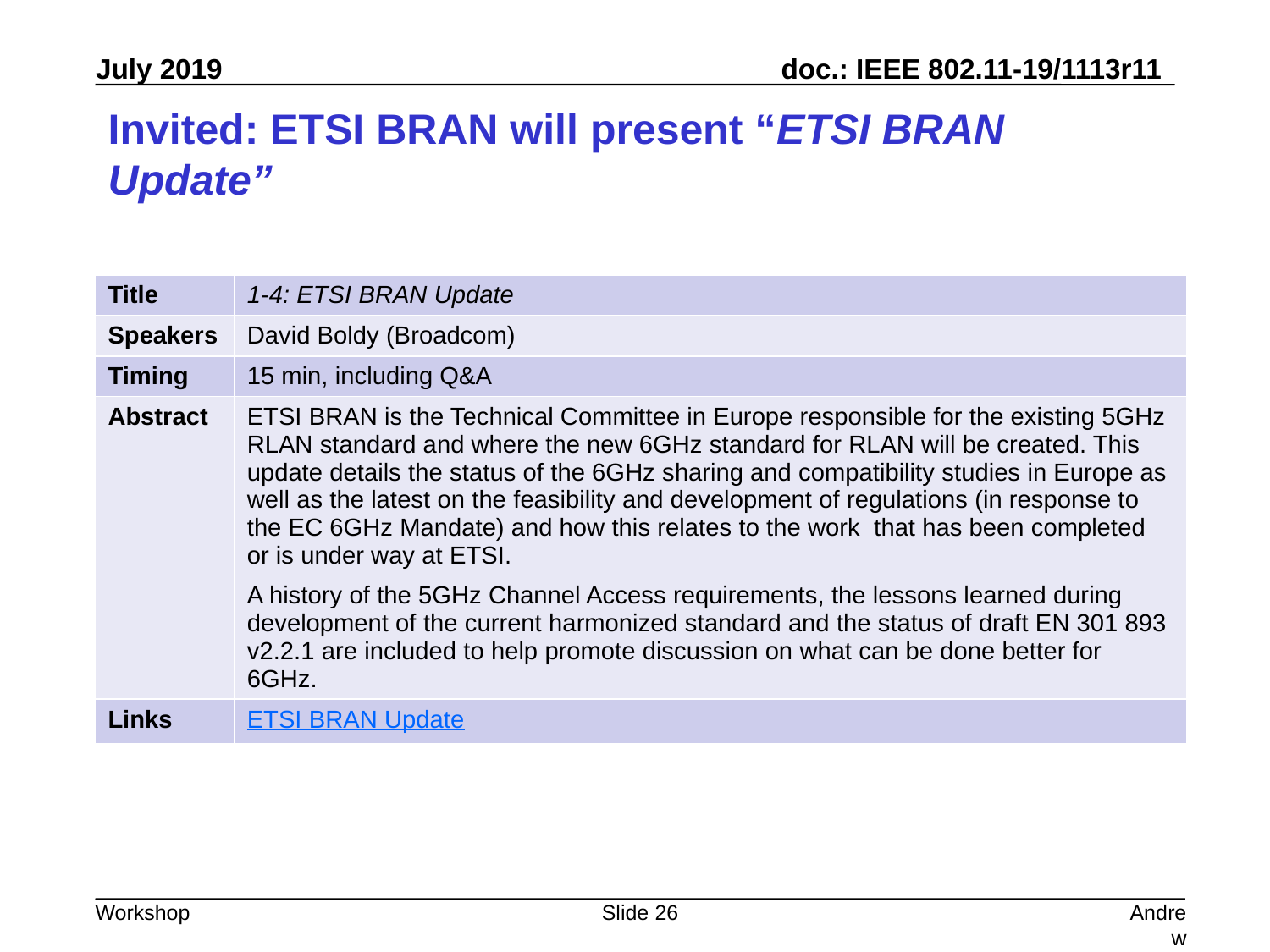

# Invited: ETSI BRAN will present “ETSI BRAN Update”
| Title | 1-4: ETSI BRAN Update |
| --- | --- |
| Speakers | David Boldy (Broadcom) |
| Timing | 15 min, including Q&A |
| Abstract | ETSI BRAN is the Technical Committee in Europe responsible for the existing 5GHz RLAN standard and where the new 6GHz standard for RLAN will be created. This update details the status of the 6GHz sharing and compatibility studies in Europe as well as the latest on the feasibility and development of regulations (in response to the EC 6GHz Mandate) and how this relates to the work that has been completed or is under way at ETSI. A history of the 5GHz Channel Access requirements, the lessons learned during development of the current harmonized standard and the status of draft EN 301 893 v2.2.1 are included to help promote discussion on what can be done better for 6GHz. |
| Links | ETSI BRAN Update |
Slide 26
Andrew Myles, Cisco